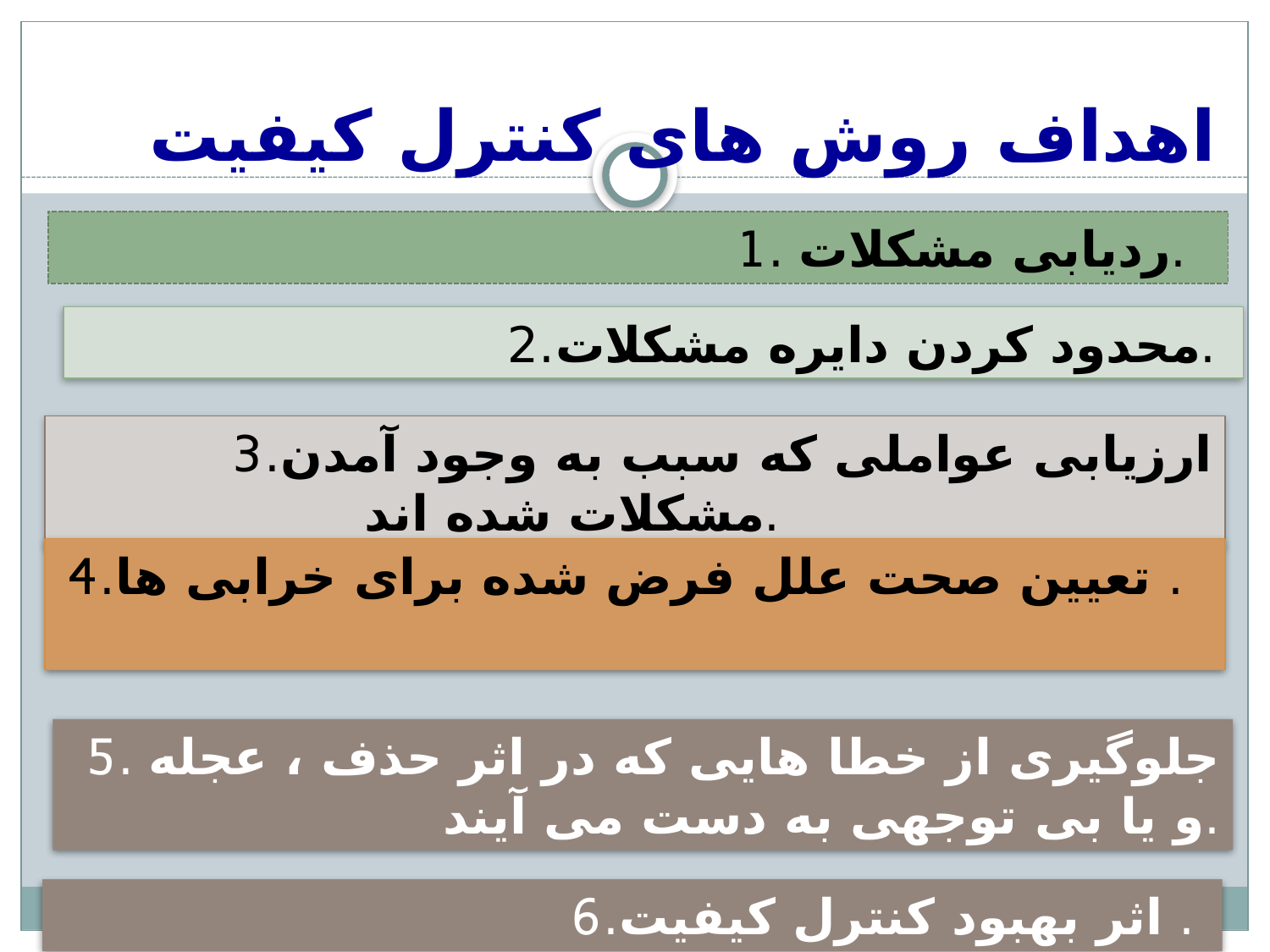

اهداف روش های کنترل کیفیت
1. ردیابی مشکلات.
2.محدود کردن دایره مشکلات.
3.ارزیابی عواملی که سبب به وجود آمدن مشکلات شده اند.
4.تعیین صحت علل فرض شده برای خرابی ها .
5. جلوگیری از خطا هایی که در اثر حذف ، عجله و یا بی توجهی به دست می آیند.
6.اثر بهبود کنترل کیفیت .